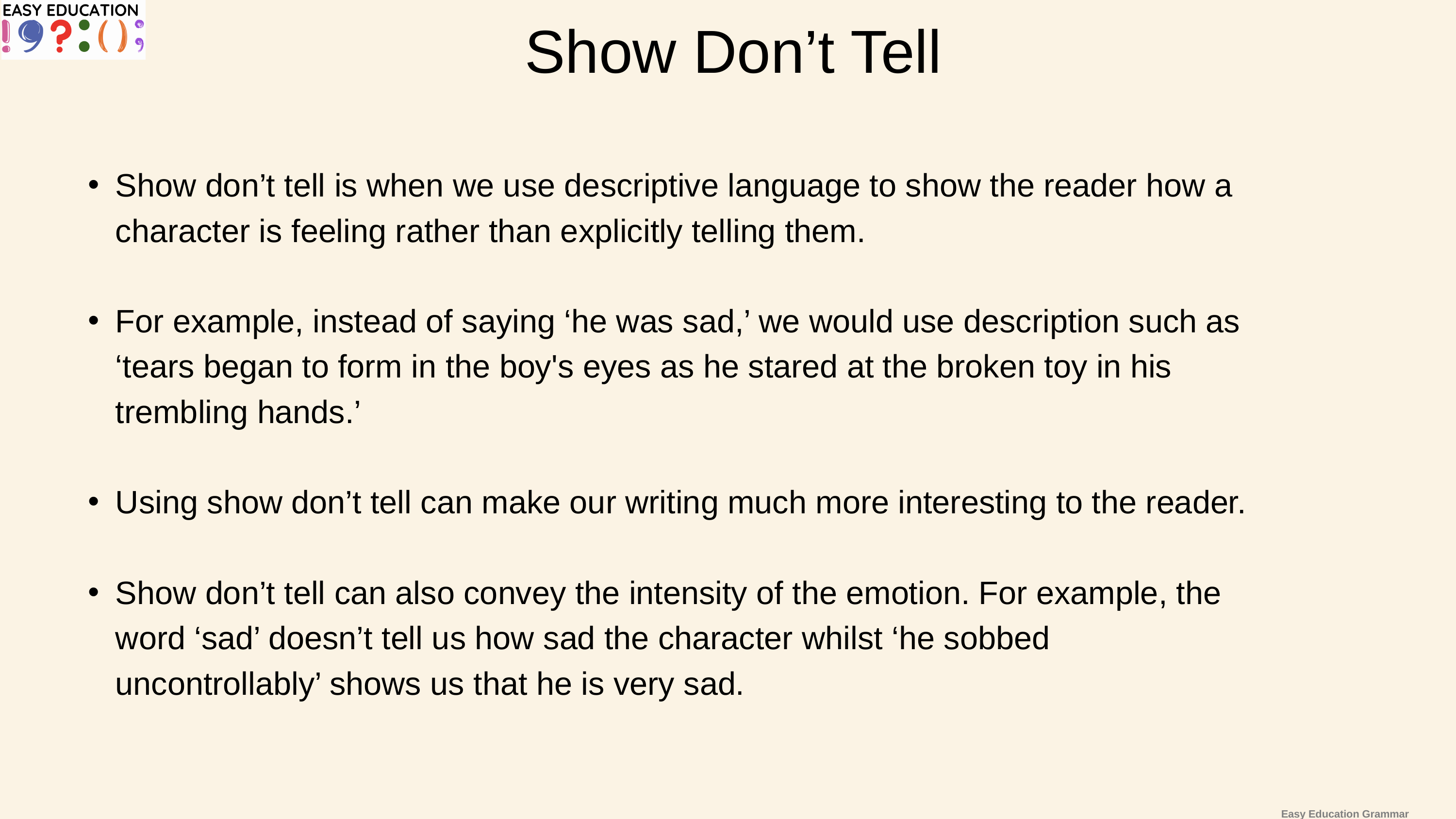

Show Don’t Tell
Show don’t tell is when we use descriptive language to show the reader how a character is feeling rather than explicitly telling them.

For example, instead of saying ‘he was sad,’ we would use description such as ‘tears began to form in the boy's eyes as he stared at the broken toy in his trembling hands.’

Using show don’t tell can make our writing much more interesting to the reader.

Show don’t tell can also convey the intensity of the emotion. For example, the word ‘sad’ doesn’t tell us how sad the character whilst ‘he sobbed uncontrollably’ shows us that he is very sad.